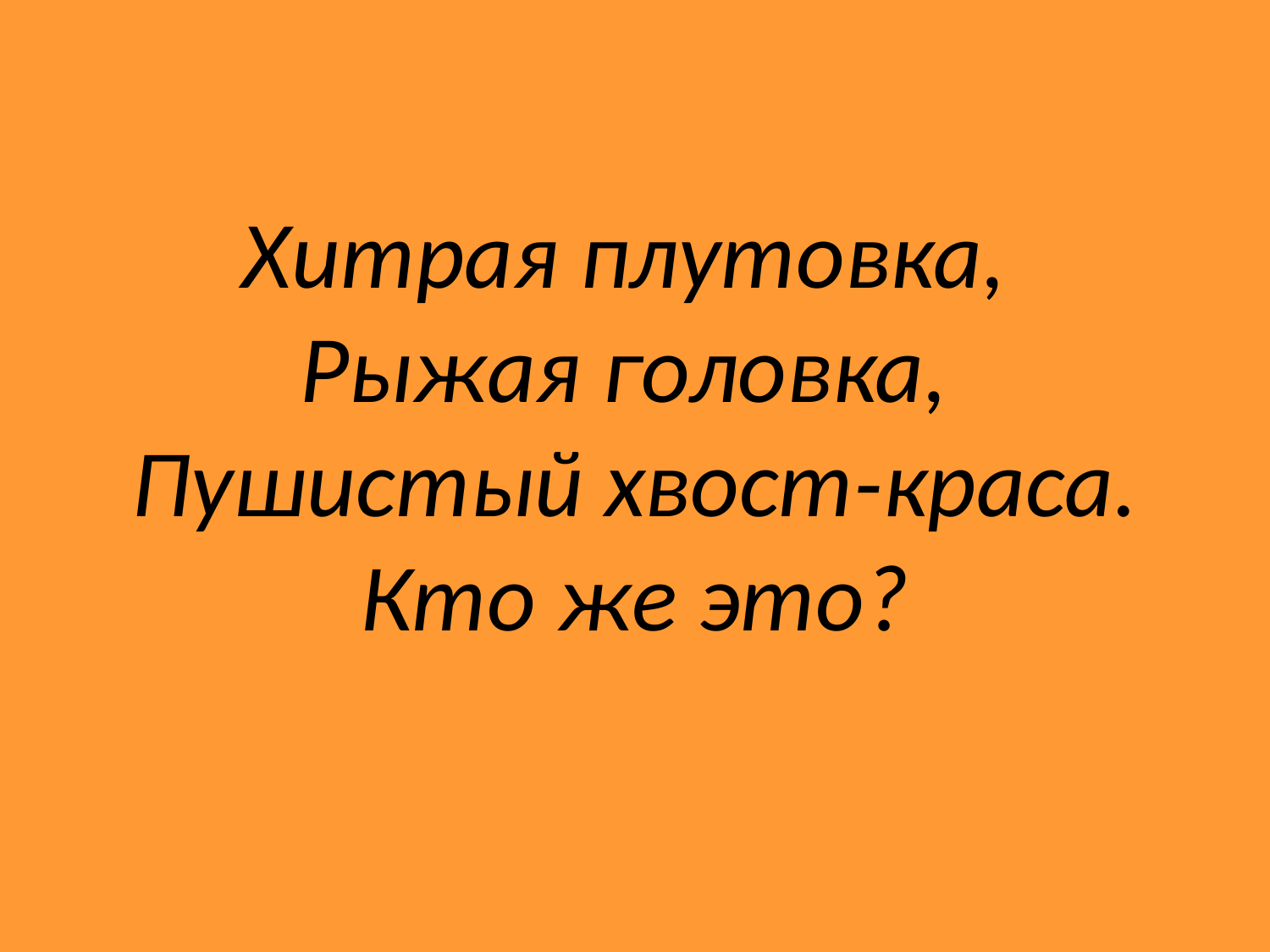

# Хитрая плутовка, Рыжая головка, Пушистый хвост-краса. Кто же это?